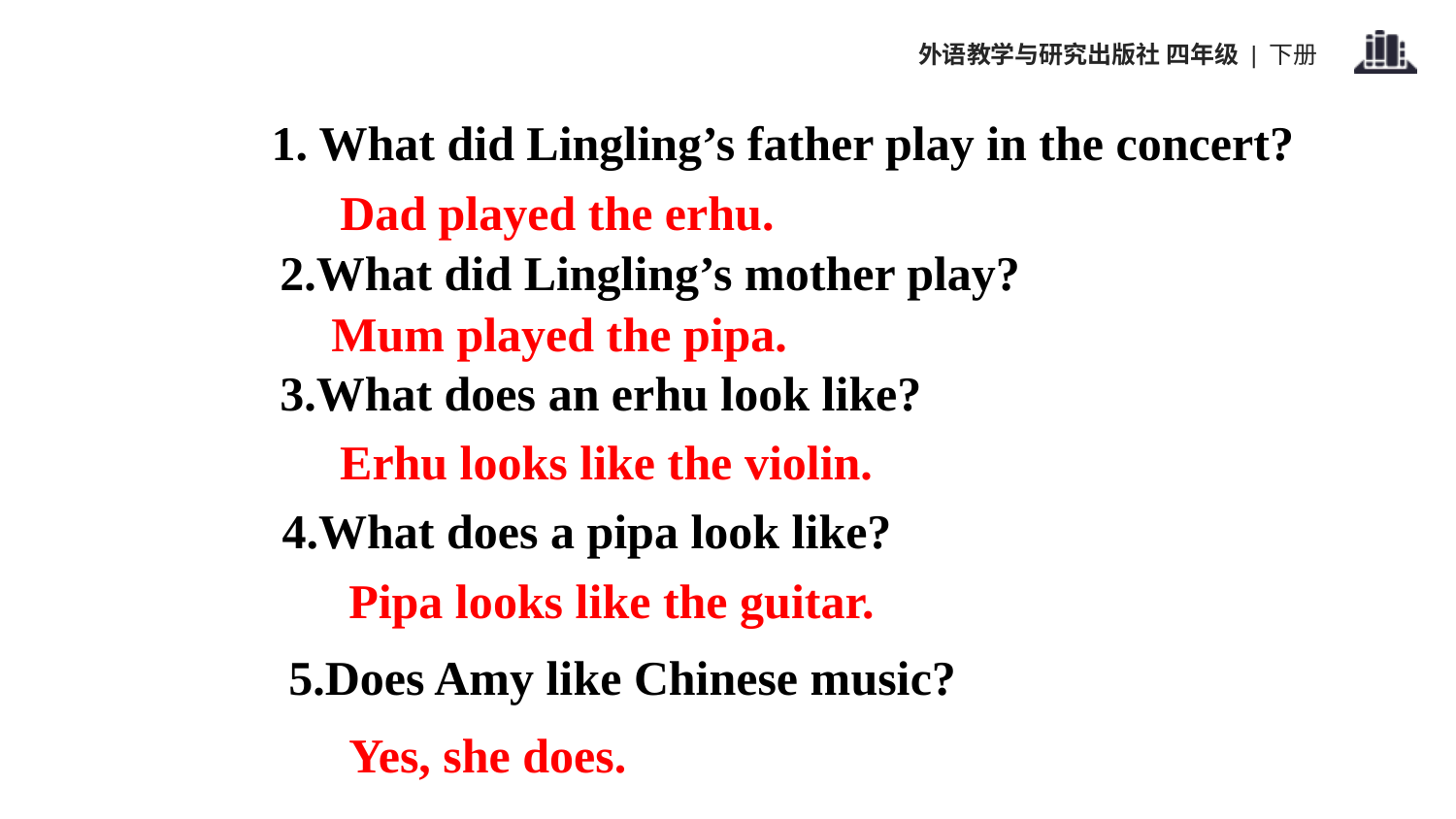

1. What did Lingling’s father play in the concert?
Dad played the erhu.

2.What did Lingling’s mother play?
Mum played the pipa.
3.What does an erhu look like?
Erhu looks like the violin.
 4.What does a pipa look like?
Pipa looks like the guitar.
5.Does Amy like Chinese music?
Yes, she does.